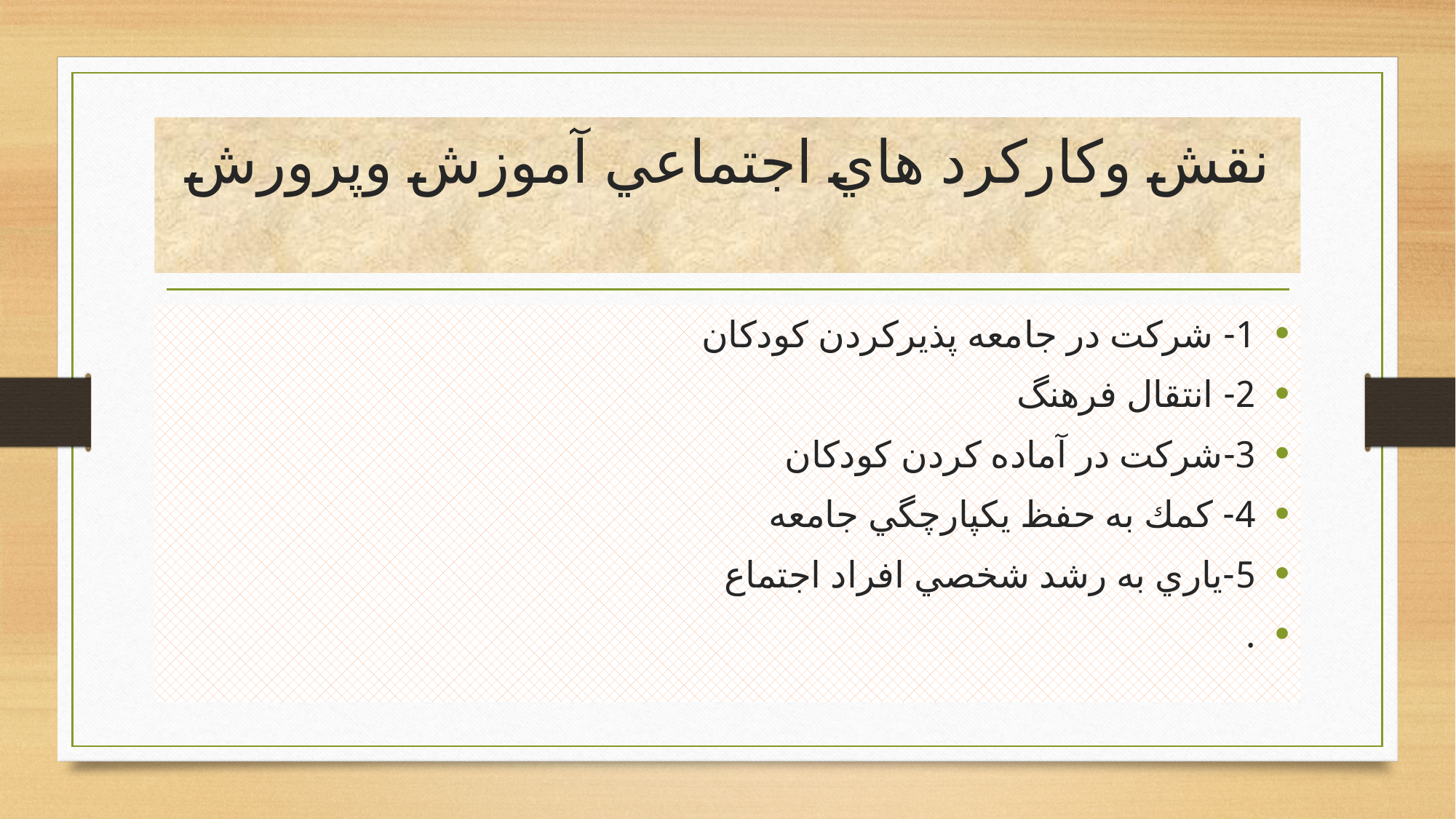

# نقش وكاركرد هاي اجتماعي آموزش وپرورش
1- شركت در جامعه پذيركردن كودكان
2- انتقال فرهنگ
3-شركت در آماده كردن كودكان
4- كمك به حفظ يكپارچگي جامعه
5-ياري به رشد شخصي افراد اجتماع
.